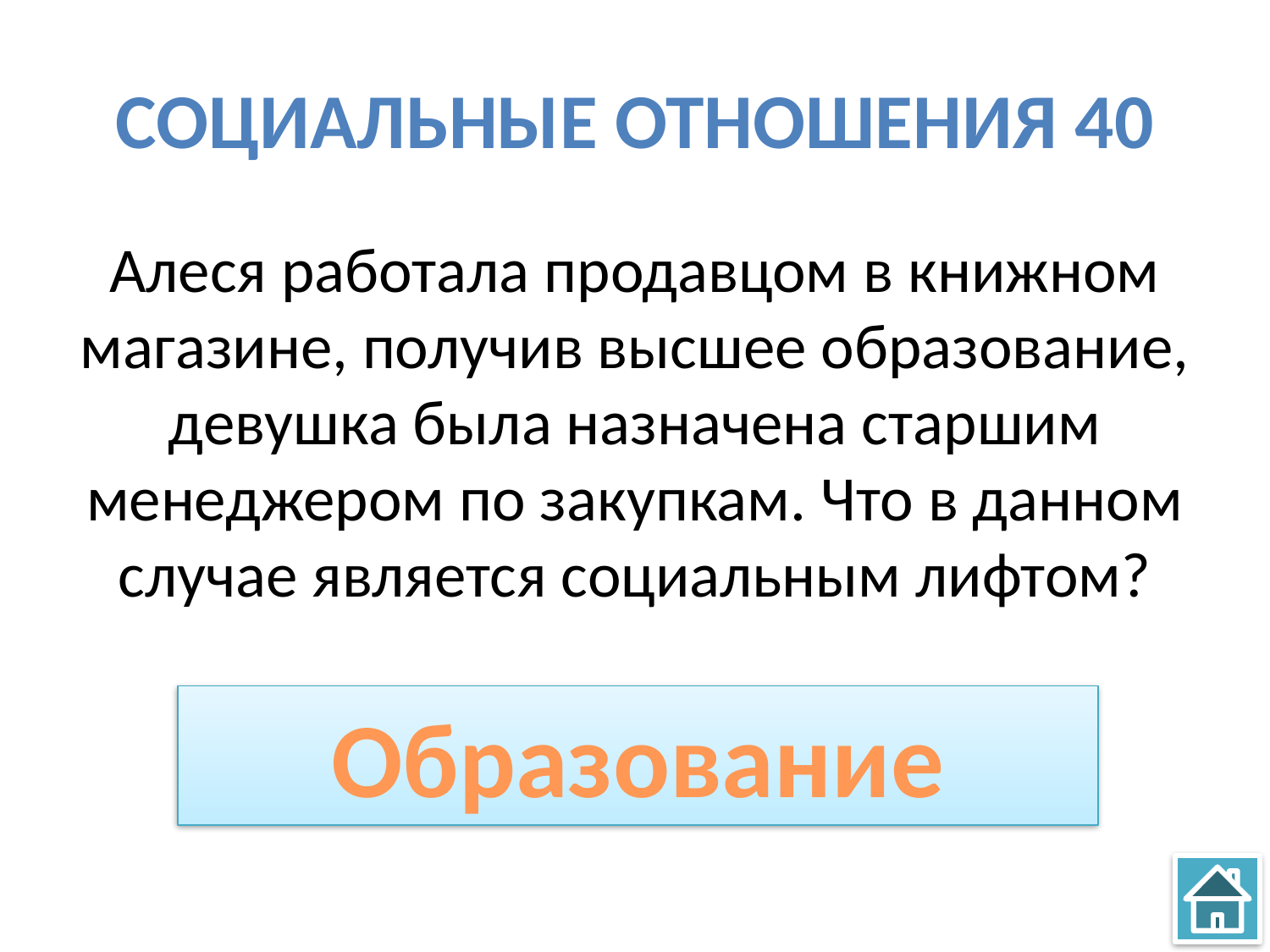

# Социальные отношения 40
Алеся работала продавцом в книжном магазине, получив высшее образование, девушка была назначена старшим менеджером по закупкам. Что в данном случае является социальным лифтом?
Образование